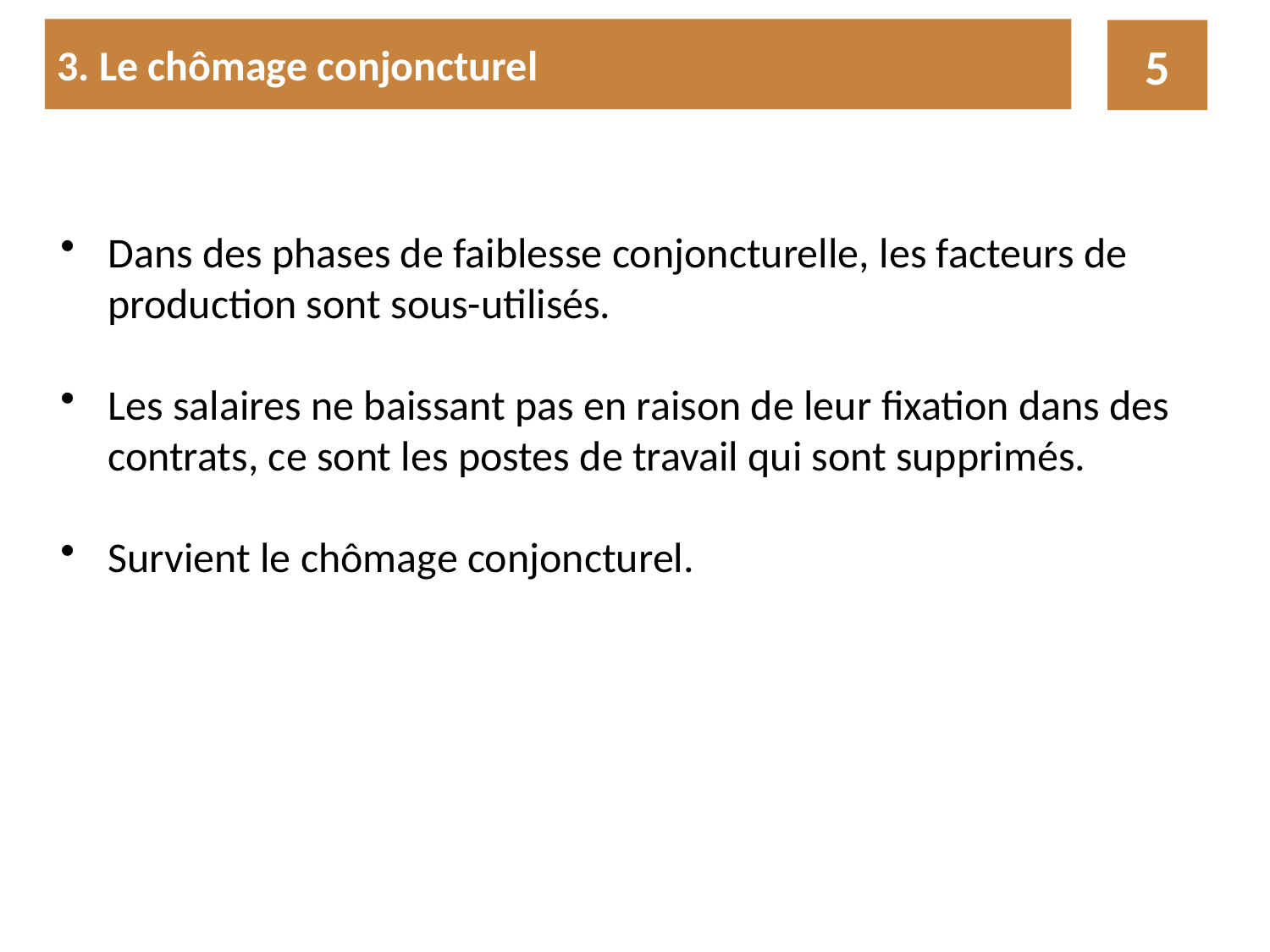

3. Le chômage conjoncturel
5

Dans des phases de faiblesse conjoncturelle, les facteurs de production sont sous-utilisés.
Les salaires ne baissant pas en raison de leur fixation dans des contrats, ce sont les postes de travail qui sont supprimés.

Survient le chômage conjoncturel.